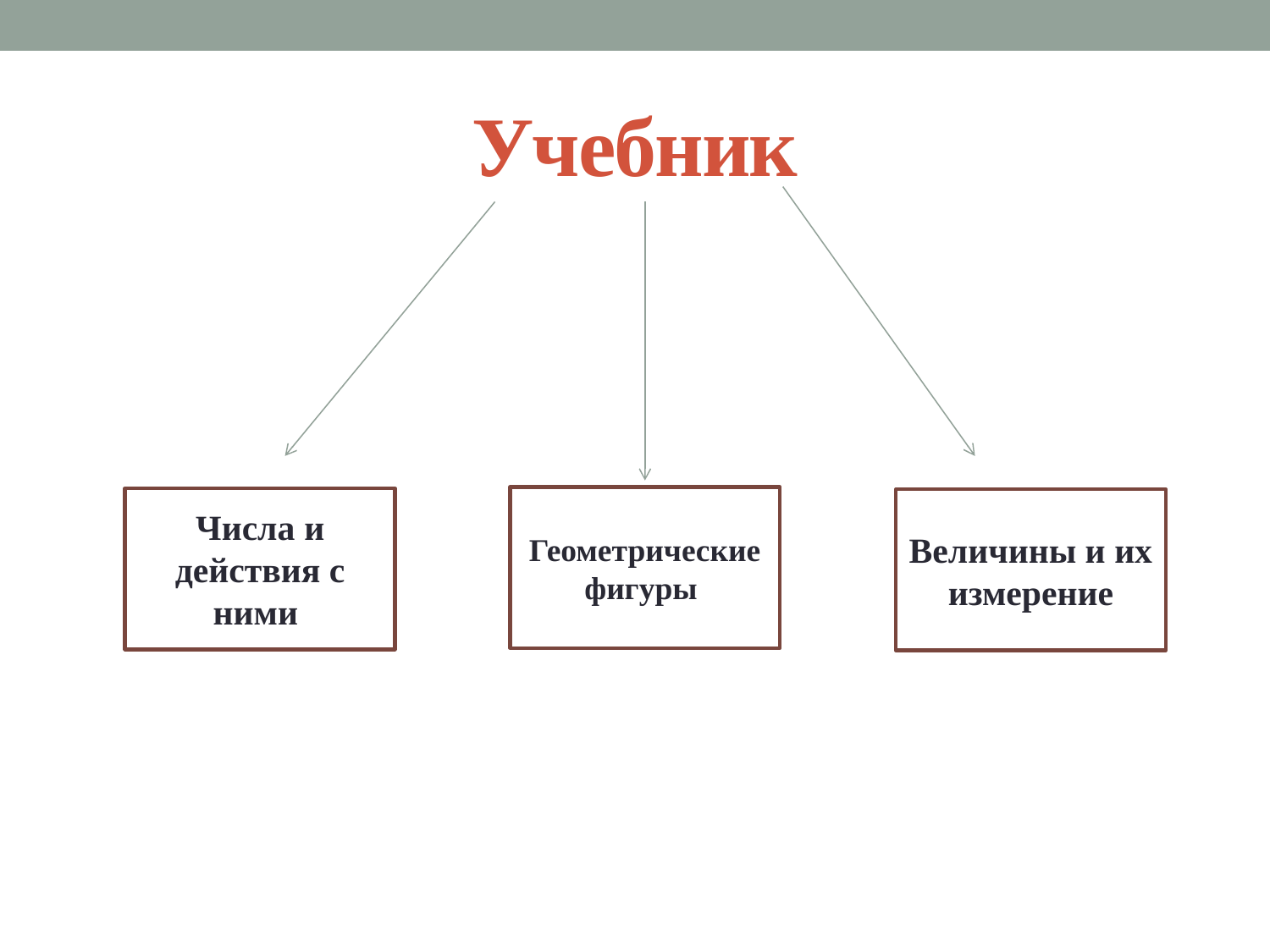

# Учебник
Геометрические фигуры
Числа и действия с ними
Величины и их измерение